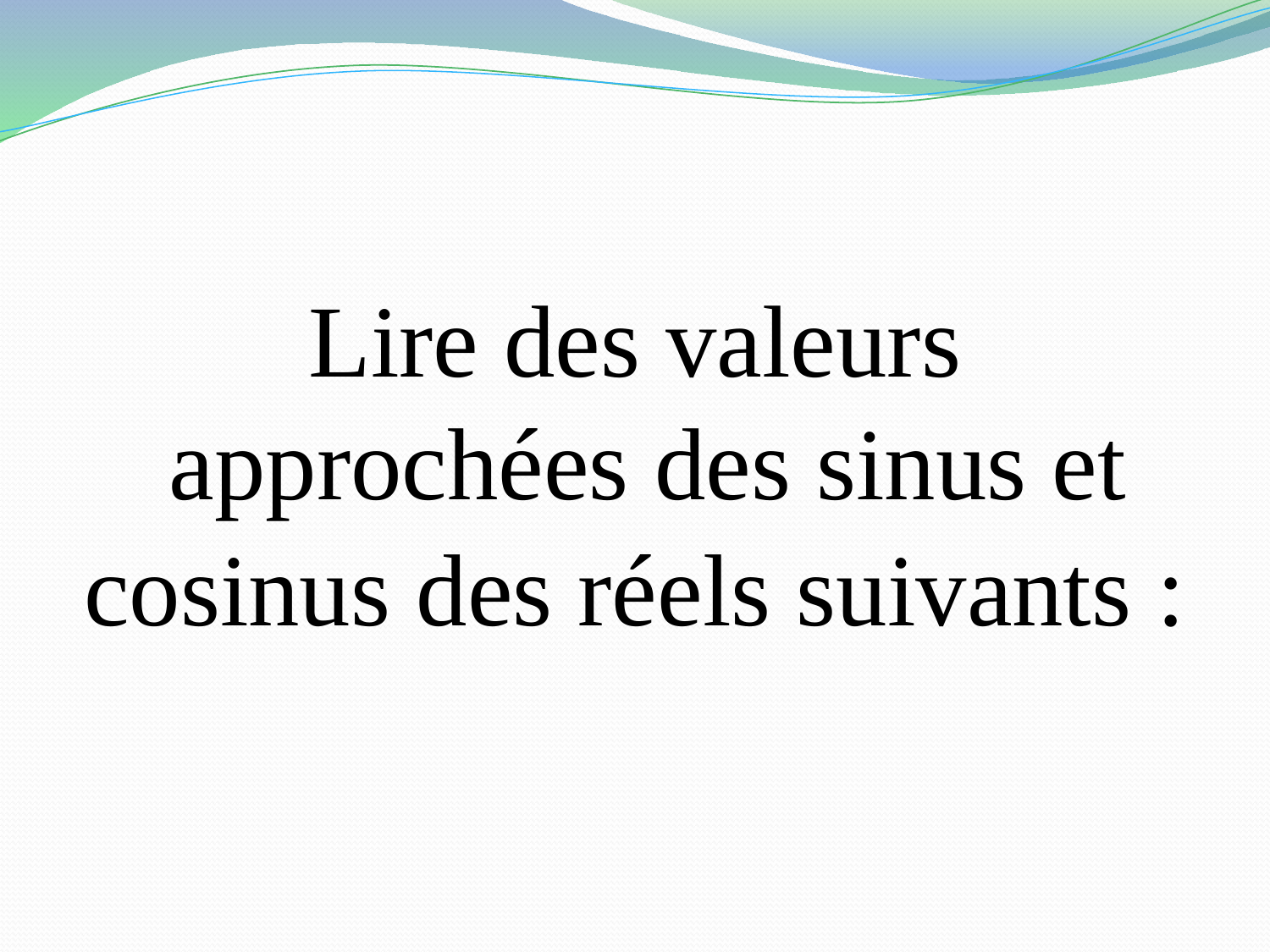

Lire des valeurs
 approchées des sinus et cosinus des réels suivants :